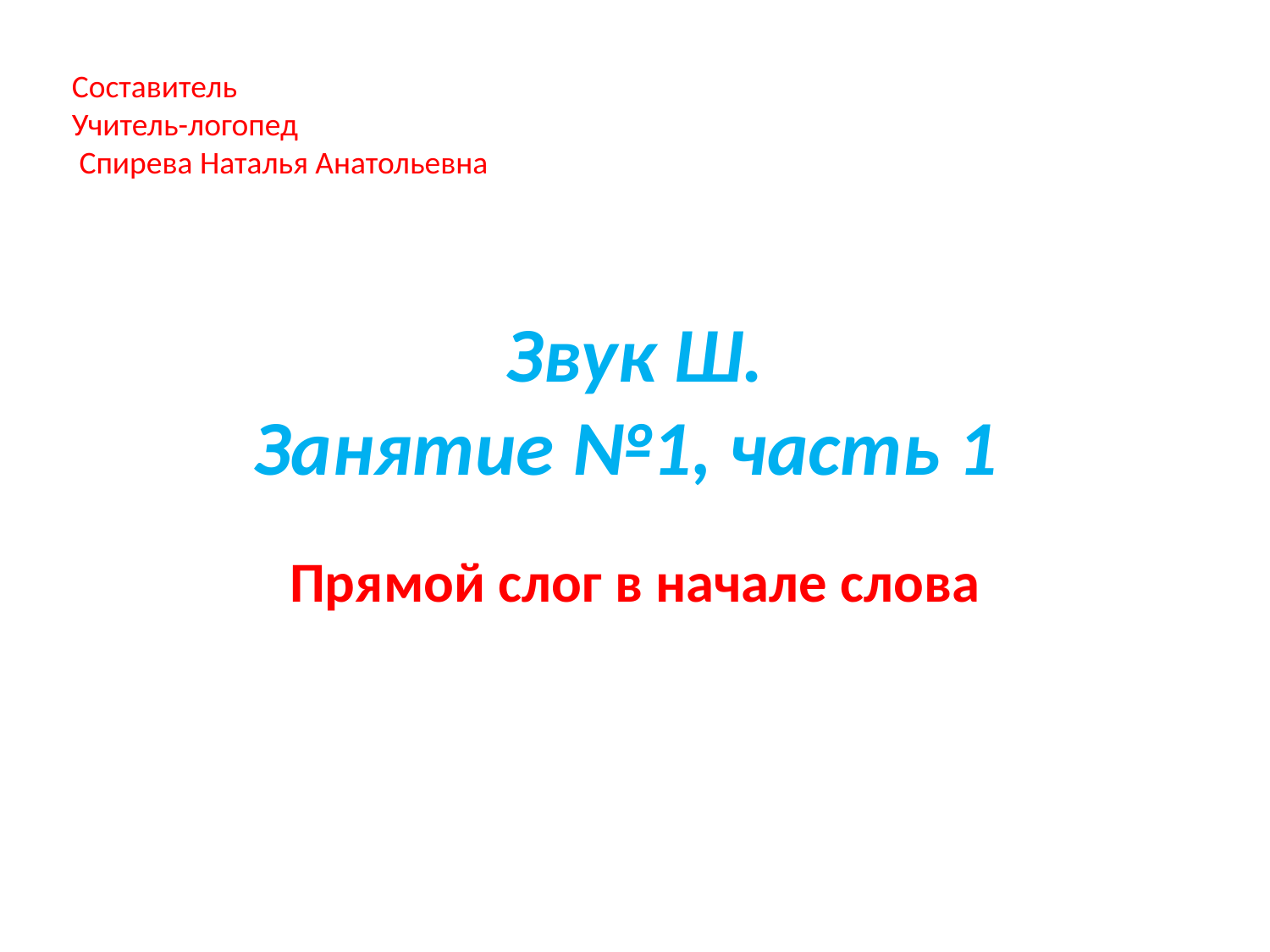

Составитель
Учитель-логопед
 Спирева Наталья Анатольевна
# Звук Ш. Занятие №1, часть 1
Прямой слог в начале слова